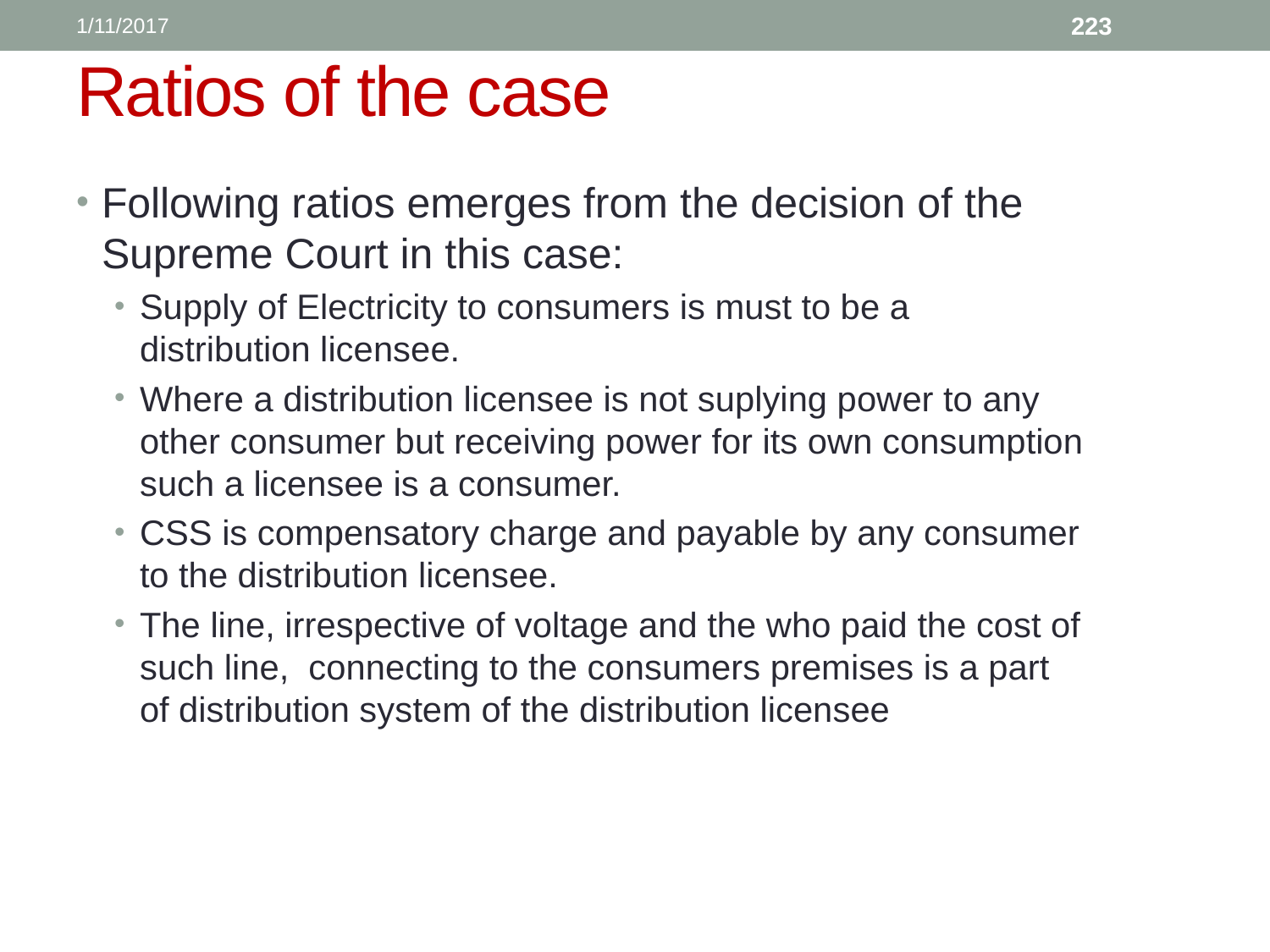

1/11/2017
223
# Ratios of the case
Following ratios emerges from the decision of the Supreme Court in this case:
Supply of Electricity to consumers is must to be a distribution licensee.
Where a distribution licensee is not suplying power to any other consumer but receiving power for its own consumption such a licensee is a consumer.
CSS is compensatory charge and payable by any consumer to the distribution licensee.
The line, irrespective of voltage and the who paid the cost of such line,  connecting to the consumers premises is a part of distribution system of the distribution licensee